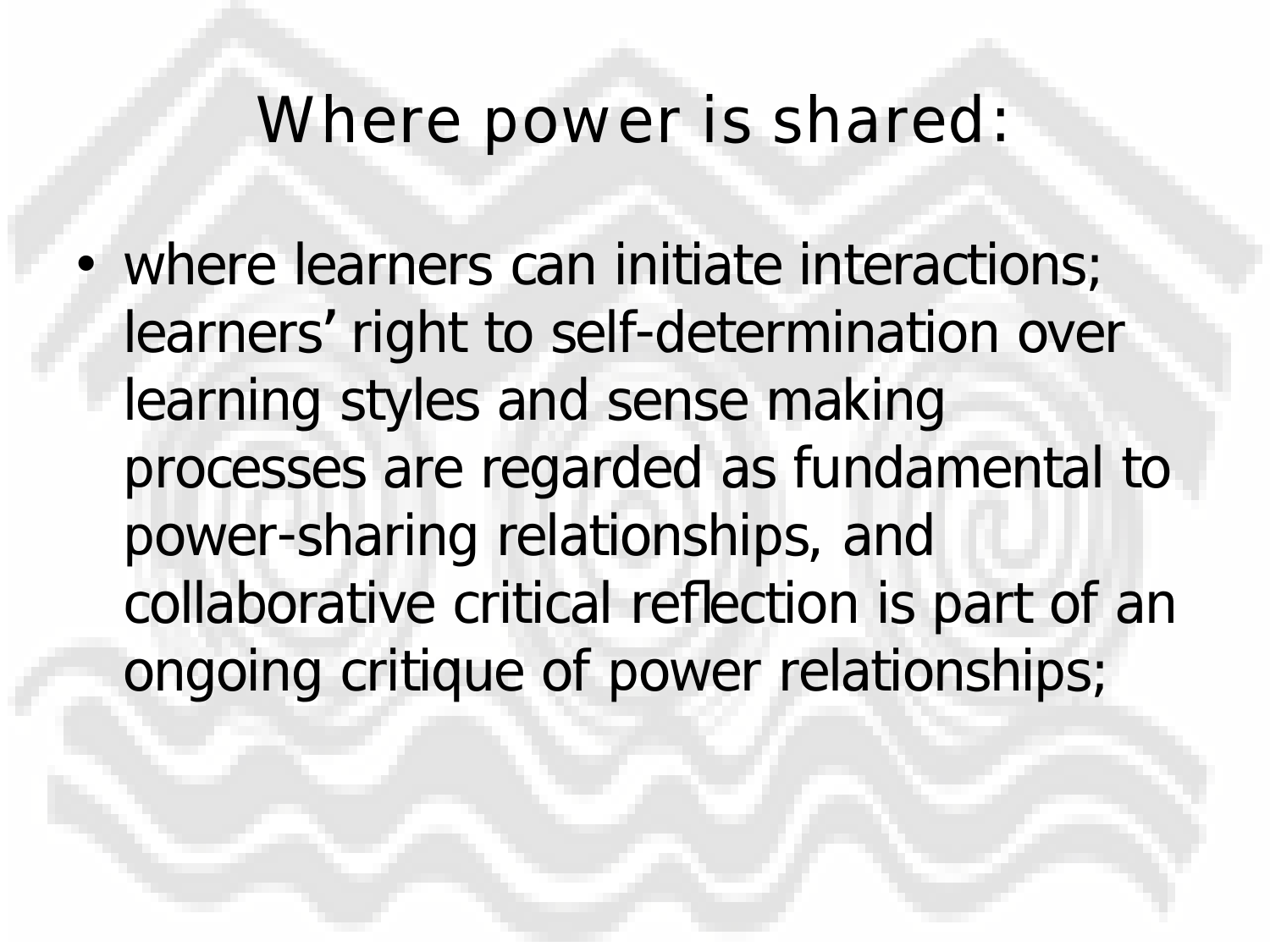

# Where power is shared:
where learners can initiate interactions; learners’ right to self-determination over learning styles and sense making processes are regarded as fundamental to power-sharing relationships, and collaborative critical reflection is part of an ongoing critique of power relationships;